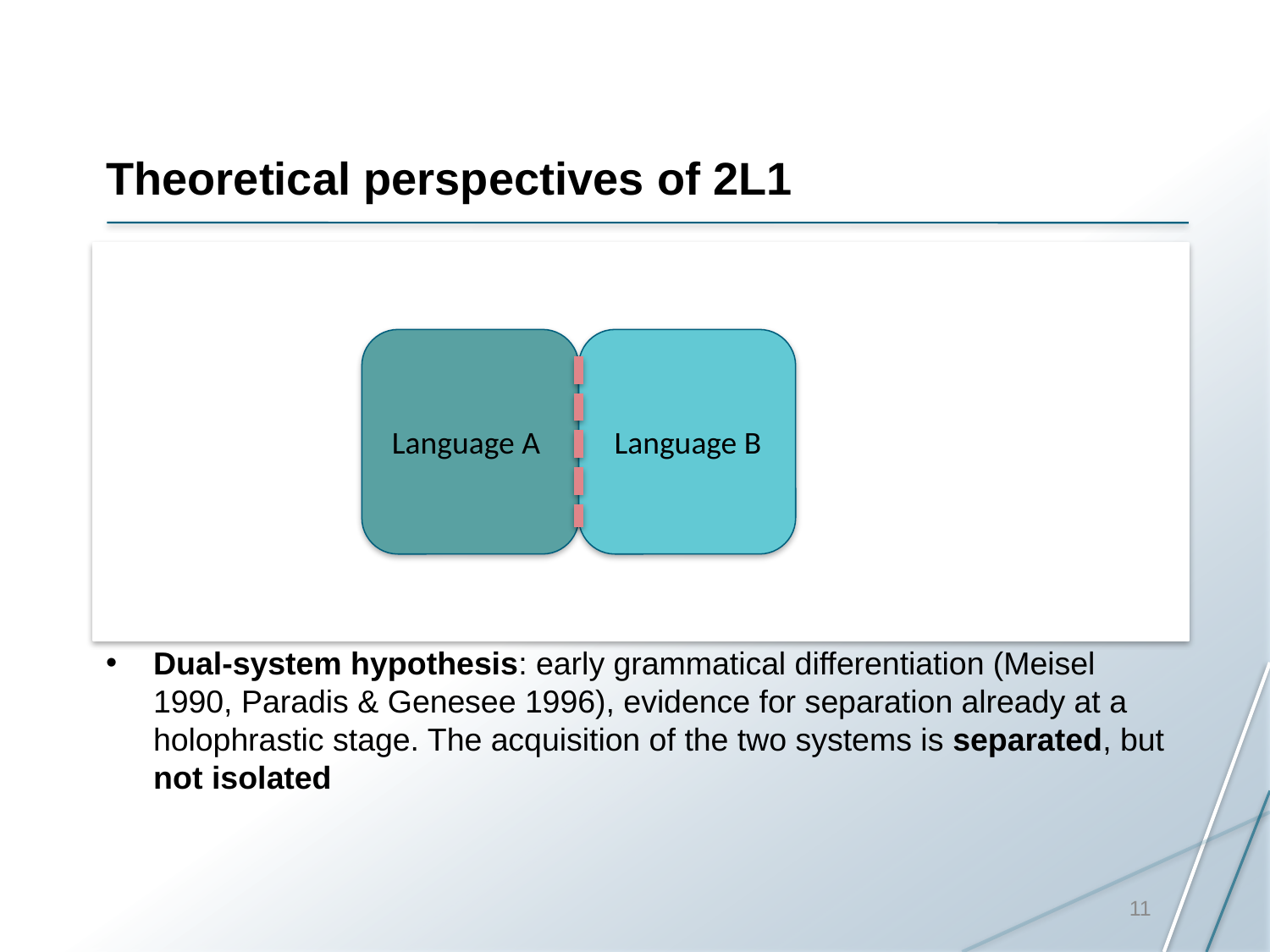

# Theoretical perspectives of 2L1
Single-system hypothesis/ Unitary Language System (ULS): initially the child develops one system for both languages; first they separate the lexical items, and in a later stage two distinct grammatical systems develop (Volterra & Taeschner 1978)
Unequal rate of development: the bilingual child makes use of the structures of the faster developing language when generating sentences in the weaker (Bilingual Bootstrapping); sentence internal code mixing is a result of uneven lexical development and thus the child uses a combination of higher structures of the stronger language with lower portions of the weaker language (Ivy Hypothesis)
Dual-system hypothesis: early grammatical differentiation (Meisel 1990, Paradis & Genesee 1996), evidence for separation already at a holophrastic stage. The acquisition of the two systems is separated, but not isolated

Language B
Language A
11